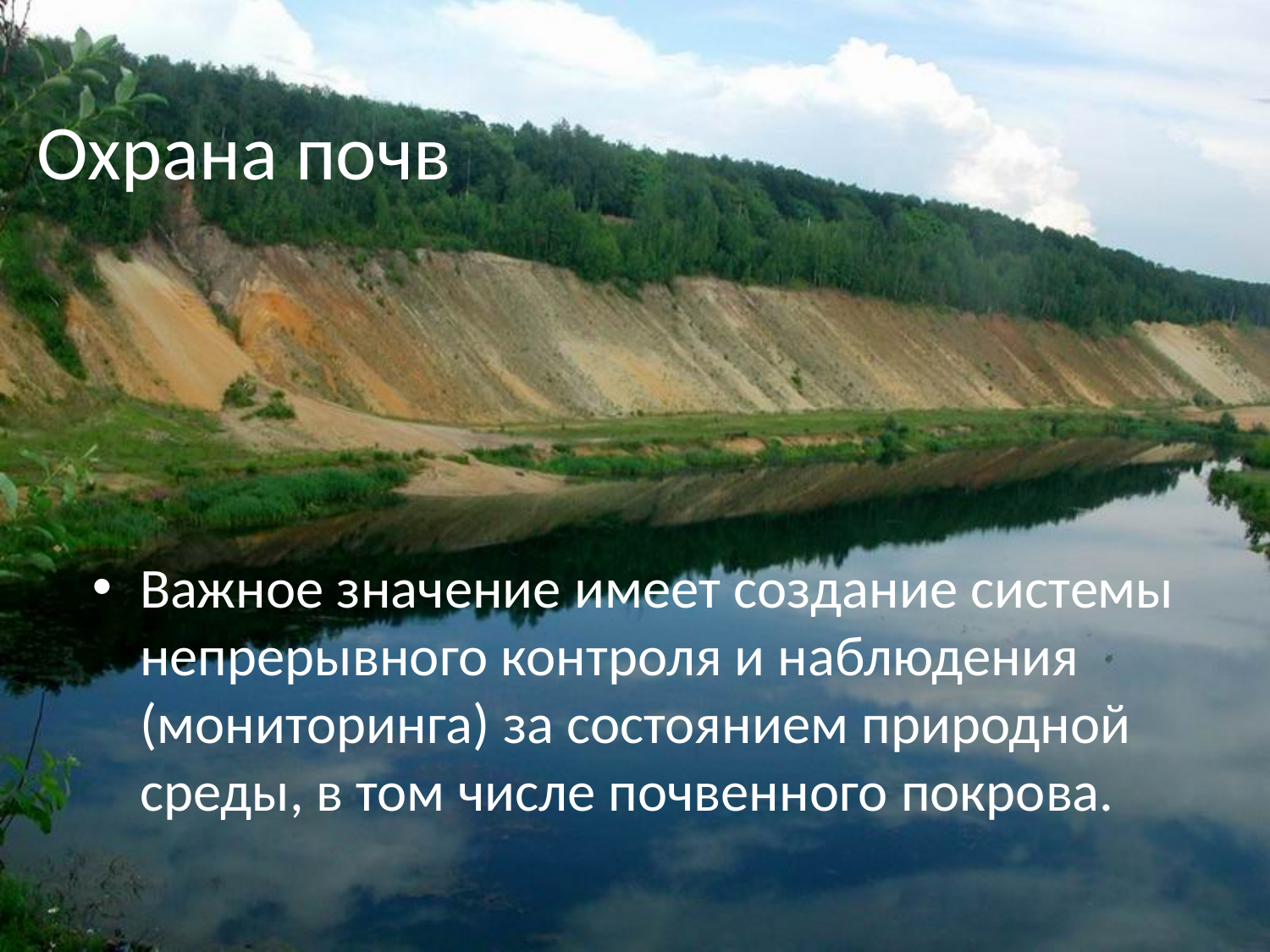

# Охрана почв
Важное значение имеет создание системы непрерывного контроля и наблюдения (мониторинга) за состоянием природной среды, в том числе почвенного покрова.